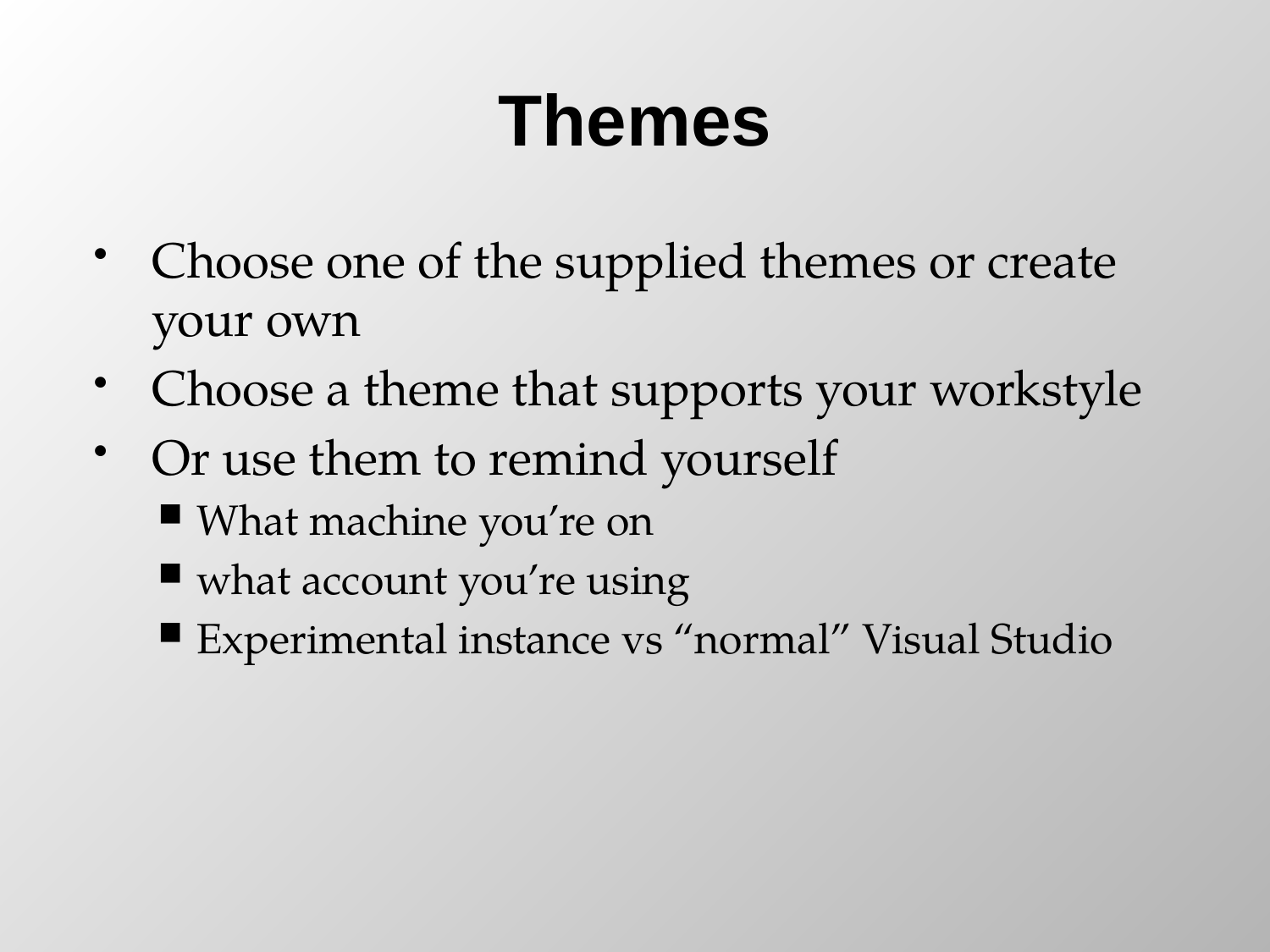

# Themes
Choose one of the supplied themes or create your own
Choose a theme that supports your workstyle
Or use them to remind yourself
What machine you’re on
what account you’re using
Experimental instance vs “normal” Visual Studio